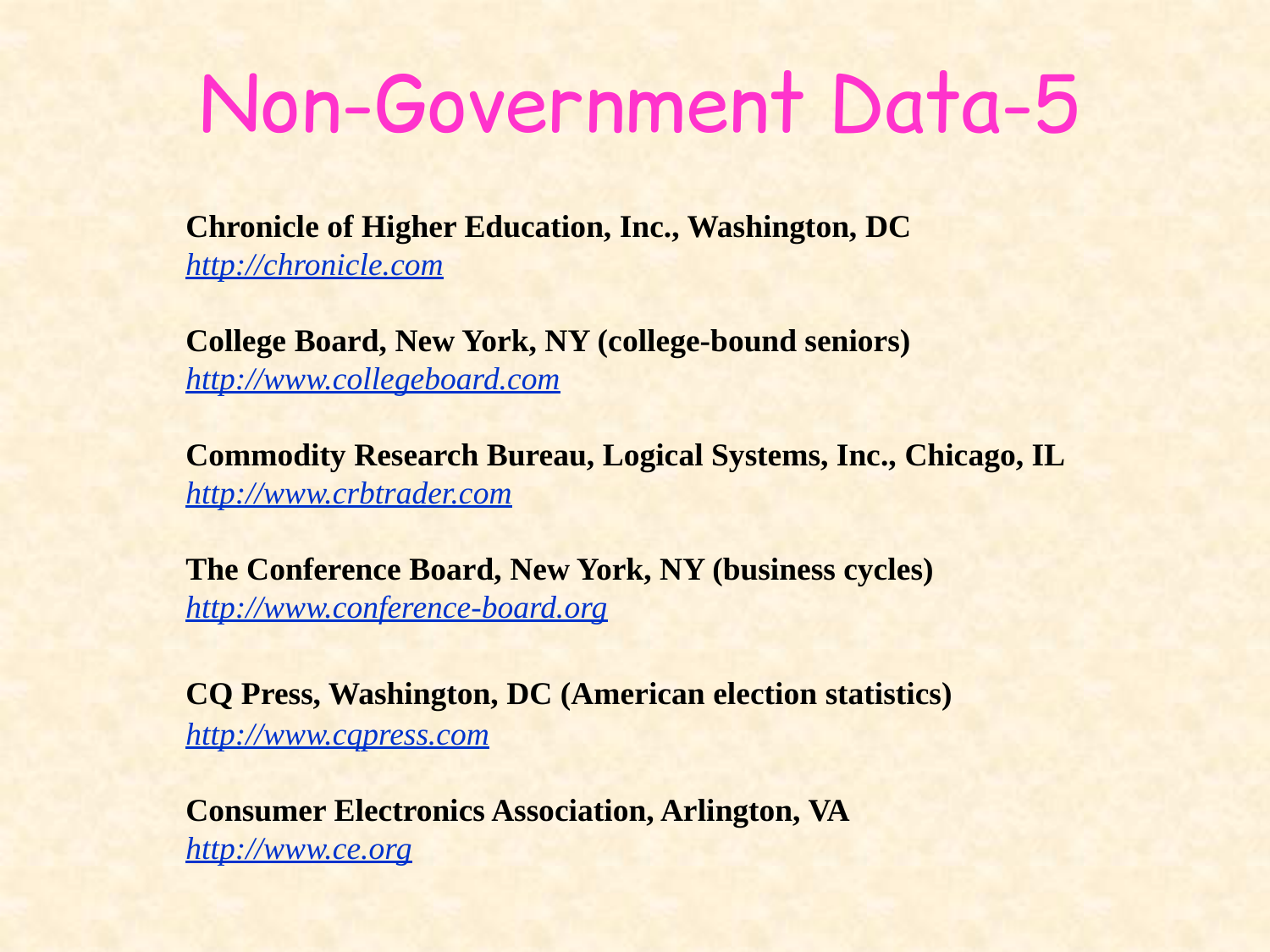

# Non-Government Data-5
Chronicle of Higher Education, Inc., Washington, DC
http://chronicle.com

College Board, New York, NY (college-bound seniors)
http://www.collegeboard.com

Commodity Research Bureau, Logical Systems, Inc., Chicago, IL
http://www.crbtrader.com

The Conference Board, New York, NY (business cycles)
http://www.conference-board.org

CQ Press, Washington, DC (American election statistics)
http://www.cqpress.com

Consumer Electronics Association, Arlington, VA
http://www.ce.org